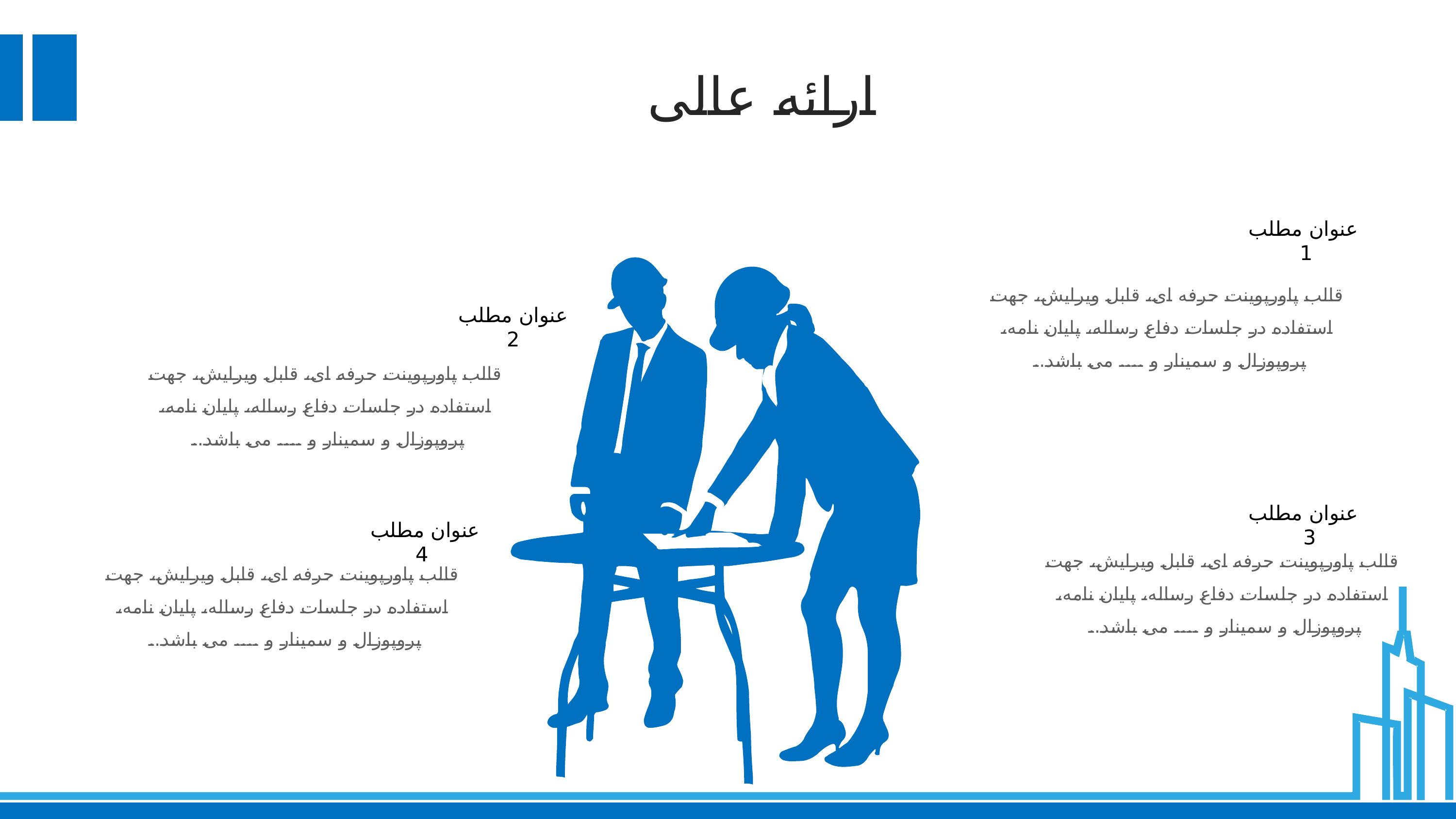

ارائه عالی
عنوان مطلب 1

قالب پاورپوینت حرفه ای، قابل ویرایش، جهت استفاده در جلسات دفاع رساله، پایان نامه، پروپوزال و سمینار و .... می باشد..
عنوان مطلب 2

قالب پاورپوینت حرفه ای، قابل ویرایش، جهت استفاده در جلسات دفاع رساله، پایان نامه، پروپوزال و سمینار و .... می باشد..
عنوان مطلب 3
عنوان مطلب  4

قالب پاورپوینت حرفه ای، قابل ویرایش، جهت استفاده در جلسات دفاع رساله، پایان نامه، پروپوزال و سمینار و .... می باشد..
قالب پاورپوینت حرفه ای، قابل ویرایش، جهت استفاده در جلسات دفاع رساله، پایان نامه، پروپوزال و سمینار و .... می باشد..